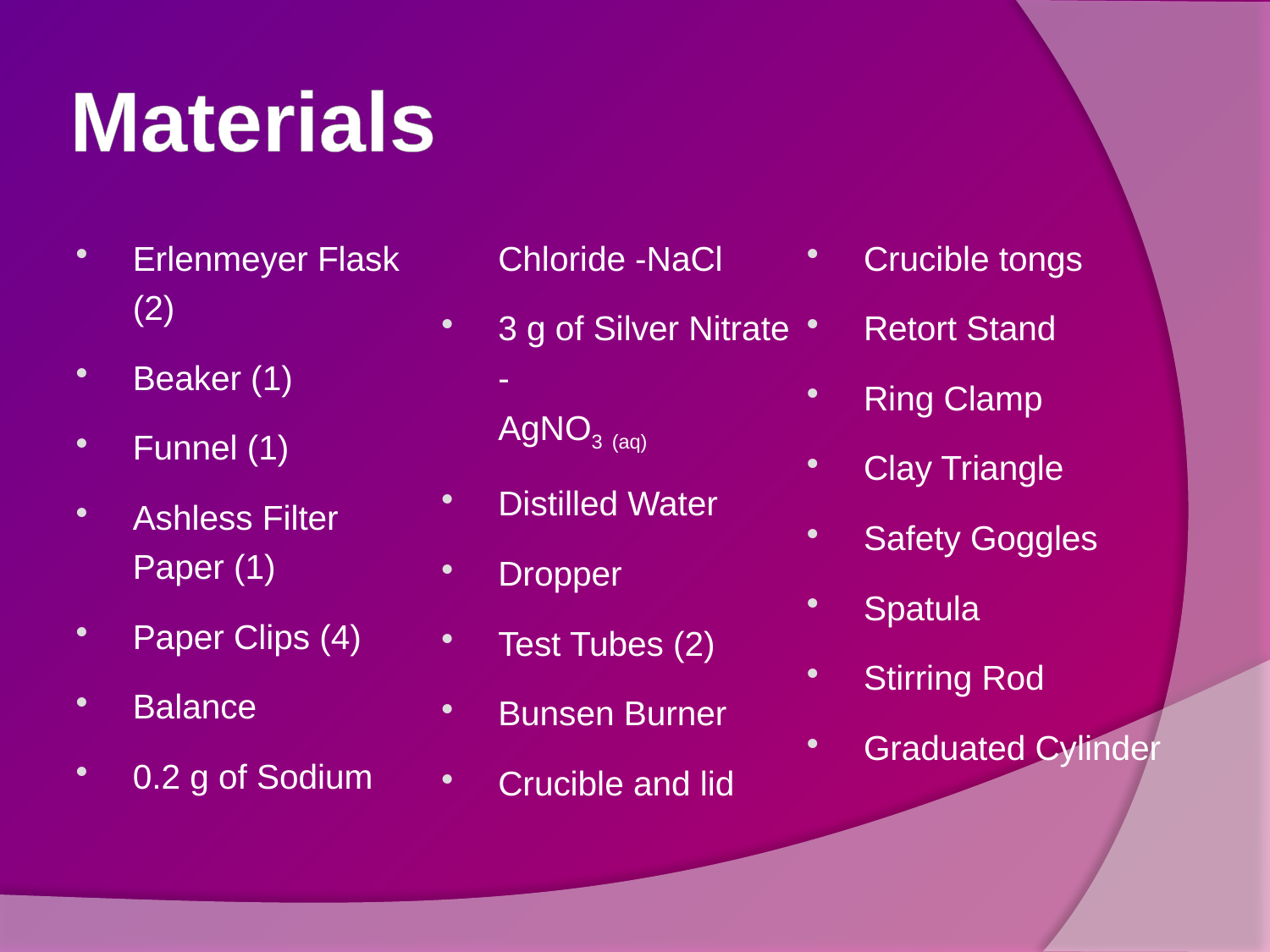

# Materials
Erlenmeyer Flask (2)
Beaker (1)
Funnel (1)
Ashless Filter Paper (1)
Paper Clips (4)
Balance
0.2 g of Sodium Chloride -NaCl
3 g of Silver Nitrate -
AgNO3 (aq)
Distilled Water
Dropper
Test Tubes (2)
Bunsen Burner
Crucible and lid
Crucible tongs
Retort Stand
Ring Clamp
Clay Triangle
Safety Goggles
Spatula
Stirring Rod
Graduated Cylinder